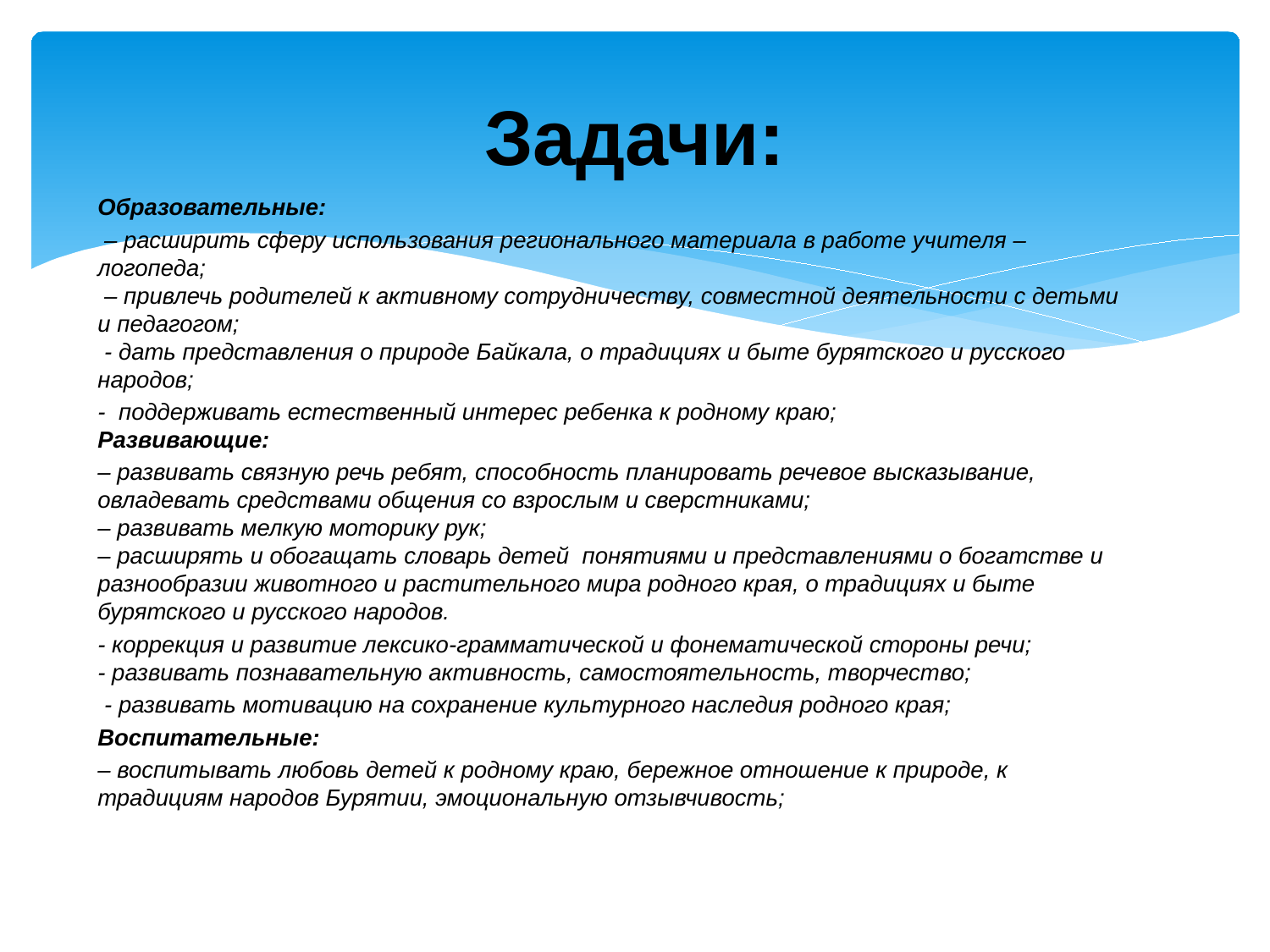

# Задачи:
Образовательные:
 – расширить сферу использования регионального материала в работе учителя – логопеда;
 – привлечь родителей к активному сотрудничеству, совместной деятельности с детьми и педагогом;
 - дать представления о природе Байкала, о традициях и быте бурятского и русского народов;
-  поддерживать естественный интерес ребенка к родному краю;
Развивающие:
– развивать связную речь ребят, способность планировать речевое высказывание, овладевать средствами общения со взрослым и сверстниками;
– развивать мелкую моторику рук;
– расширять и обогащать словарь детей  понятиями и представлениями о богатстве и разнообразии животного и растительного мира родного края, о традициях и быте бурятского и русского народов.
- коррекция и развитие лексико-грамматической и фонематической стороны речи;
- развивать познавательную активность, самостоятельность, творчество;
 - развивать мотивацию на сохранение культурного наследия родного края;
Воспитательные:
– воспитывать любовь детей к родному краю, бережное отношение к природе, к традициям народов Бурятии, эмоциональную отзывчивость;